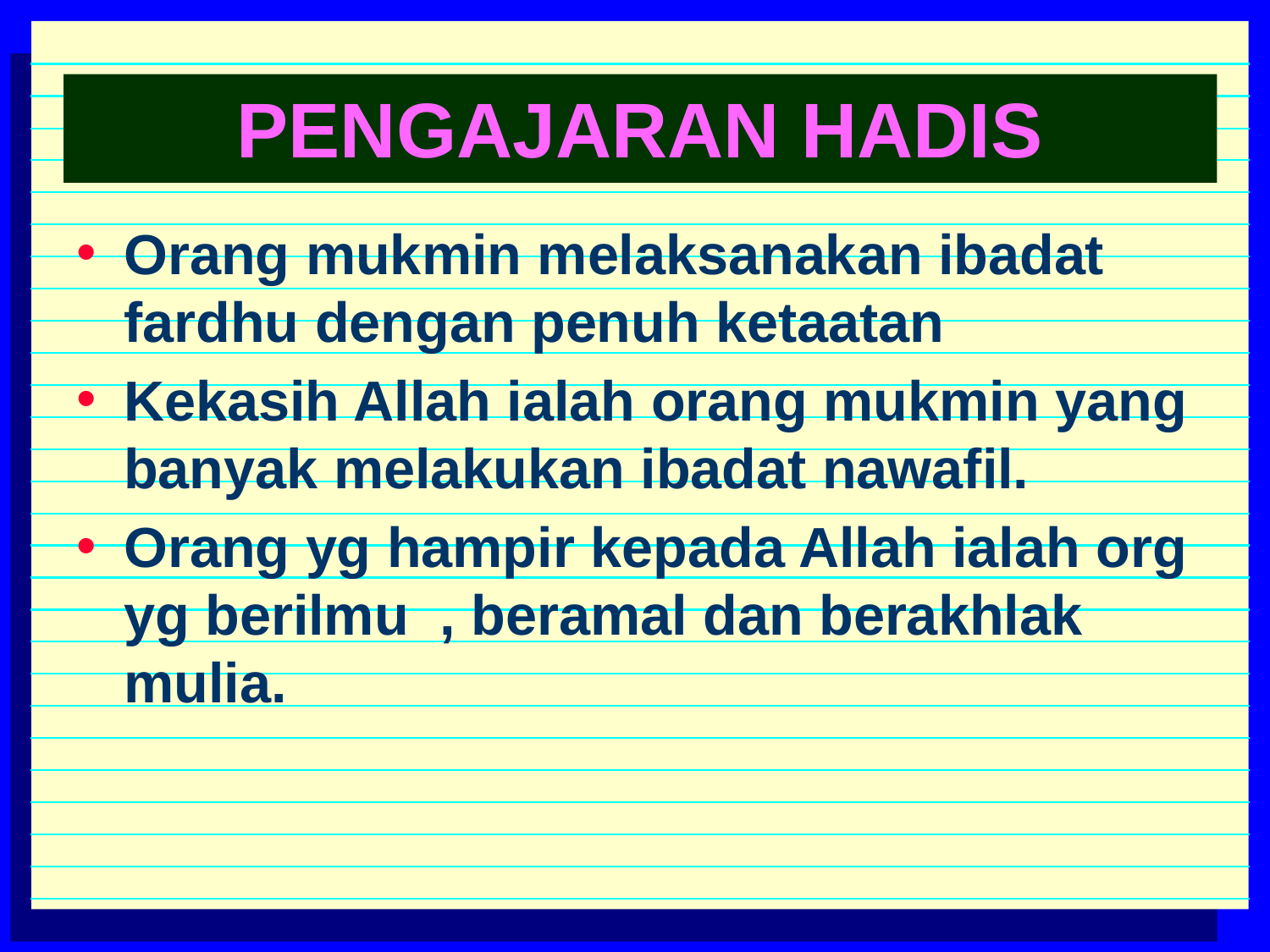

# PENGAJARAN HADIS
Orang mukmin melaksanakan ibadat fardhu dengan penuh ketaatan
Kekasih Allah ialah orang mukmin yang banyak melakukan ibadat nawafil.
Orang yg hampir kepada Allah ialah org yg berilmu  , beramal dan berakhlak mulia.